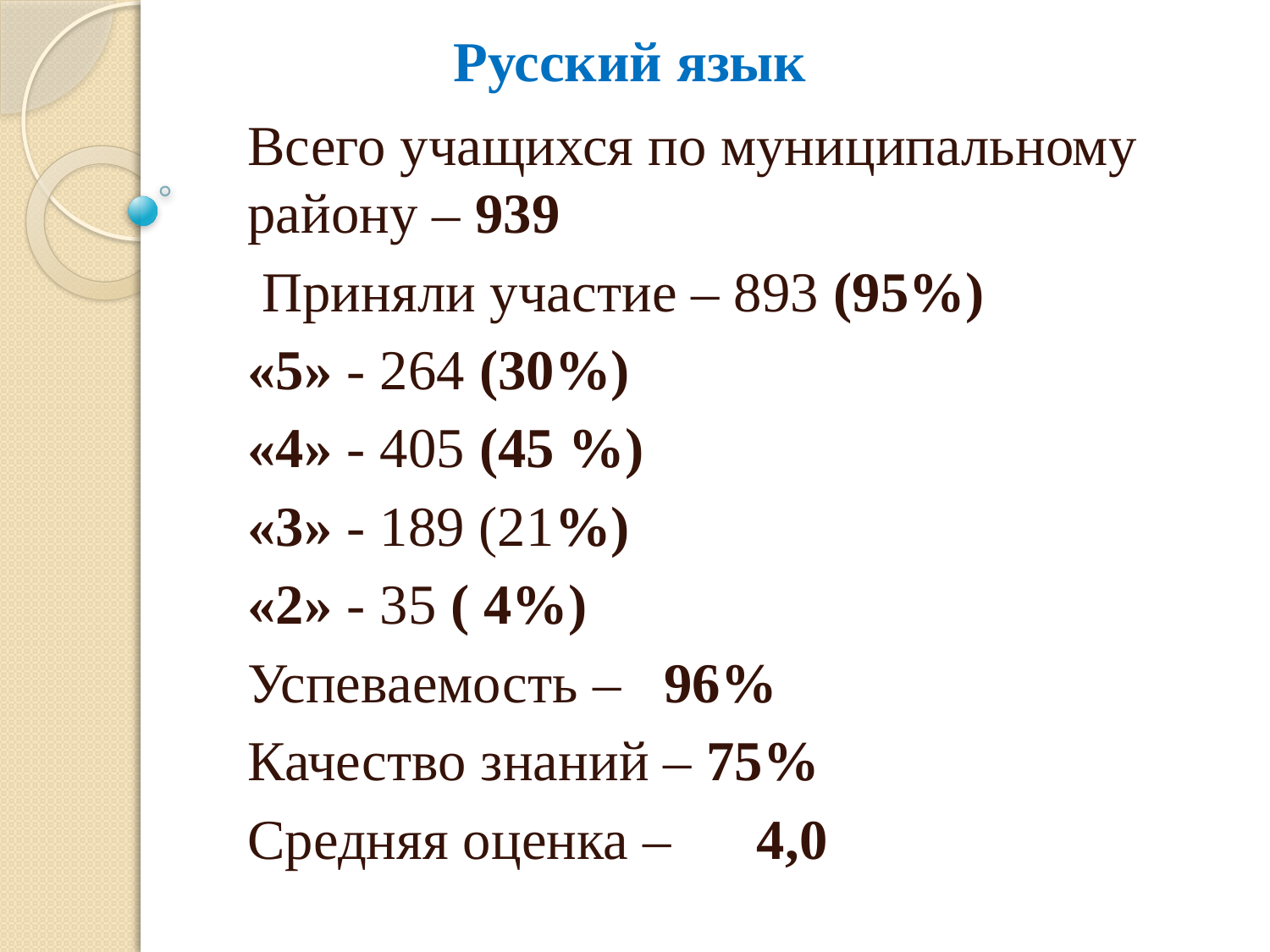

# Русский язык
Всего учащихся по муниципальному району – 939
 Приняли участие – 893 (95%)
«5» - 264 (30%)
«4» - 405 (45 %)
«3» - 189 (21%)
«2» - 35 ( 4%)
Успеваемость –   96%
Качество знаний – 75%
Средняя оценка –      4,0